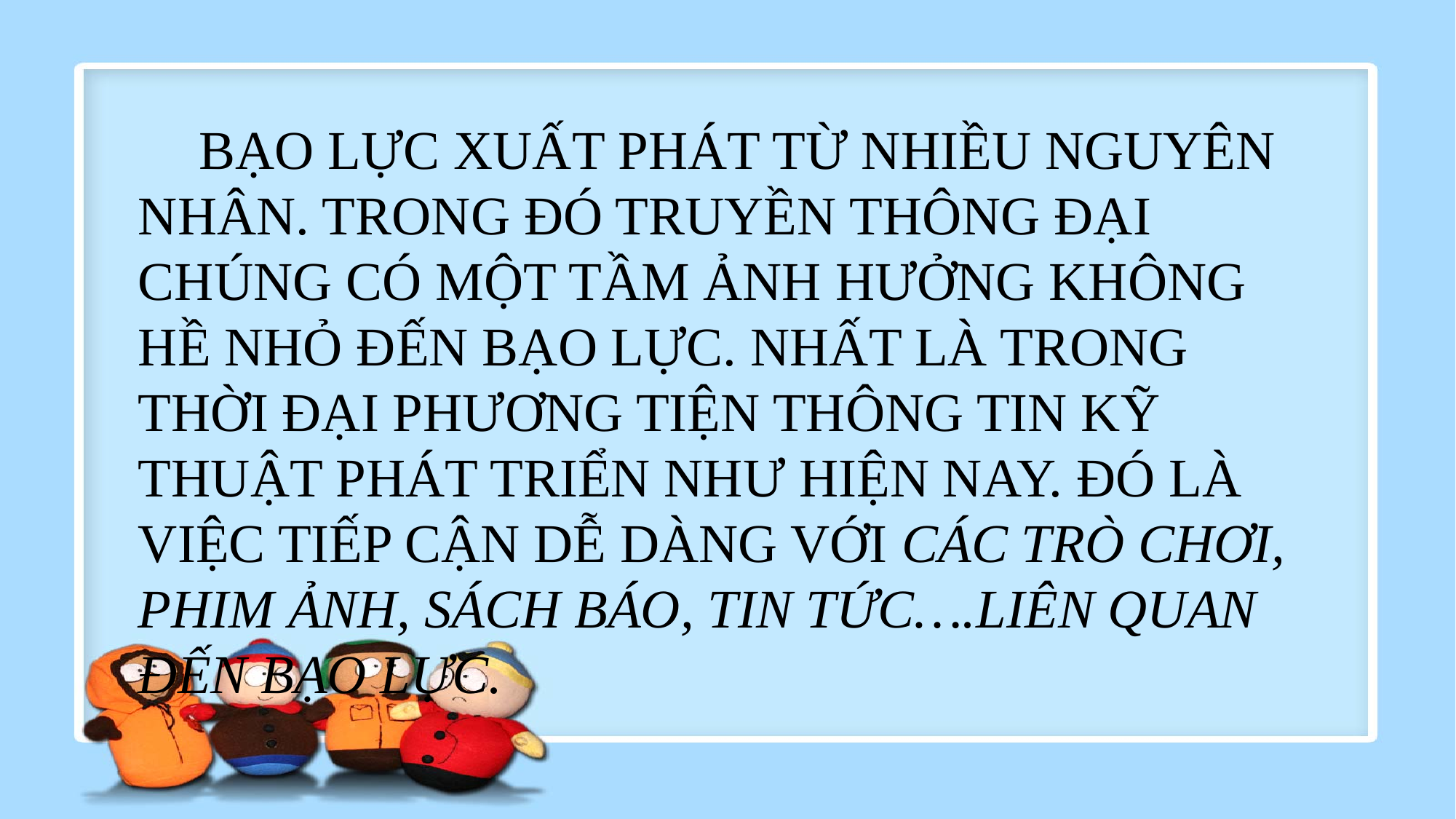

BẠO LỰC XUẤT PHÁT TỪ NHIỀU NGUYÊN NHÂN. TRONG ĐÓ TRUYỀN THÔNG ĐẠI CHÚNG CÓ MỘT TẦM ẢNH HƯỞNG KHÔNG HỀ NHỎ ĐẾN BẠO LỰC. NHẤT LÀ TRONG THỜI ĐẠI PHƯƠNG TIỆN THÔNG TIN KỸ THUẬT PHÁT TRIỂN NHƯ HIỆN NAY. ĐÓ LÀ VIỆC TIẾP CẬN DỄ DÀNG VỚI CÁC TRÒ CHƠI, PHIM ẢNH, SÁCH BÁO, TIN TỨC….LIÊN QUAN ĐẾN BẠO LỰC.